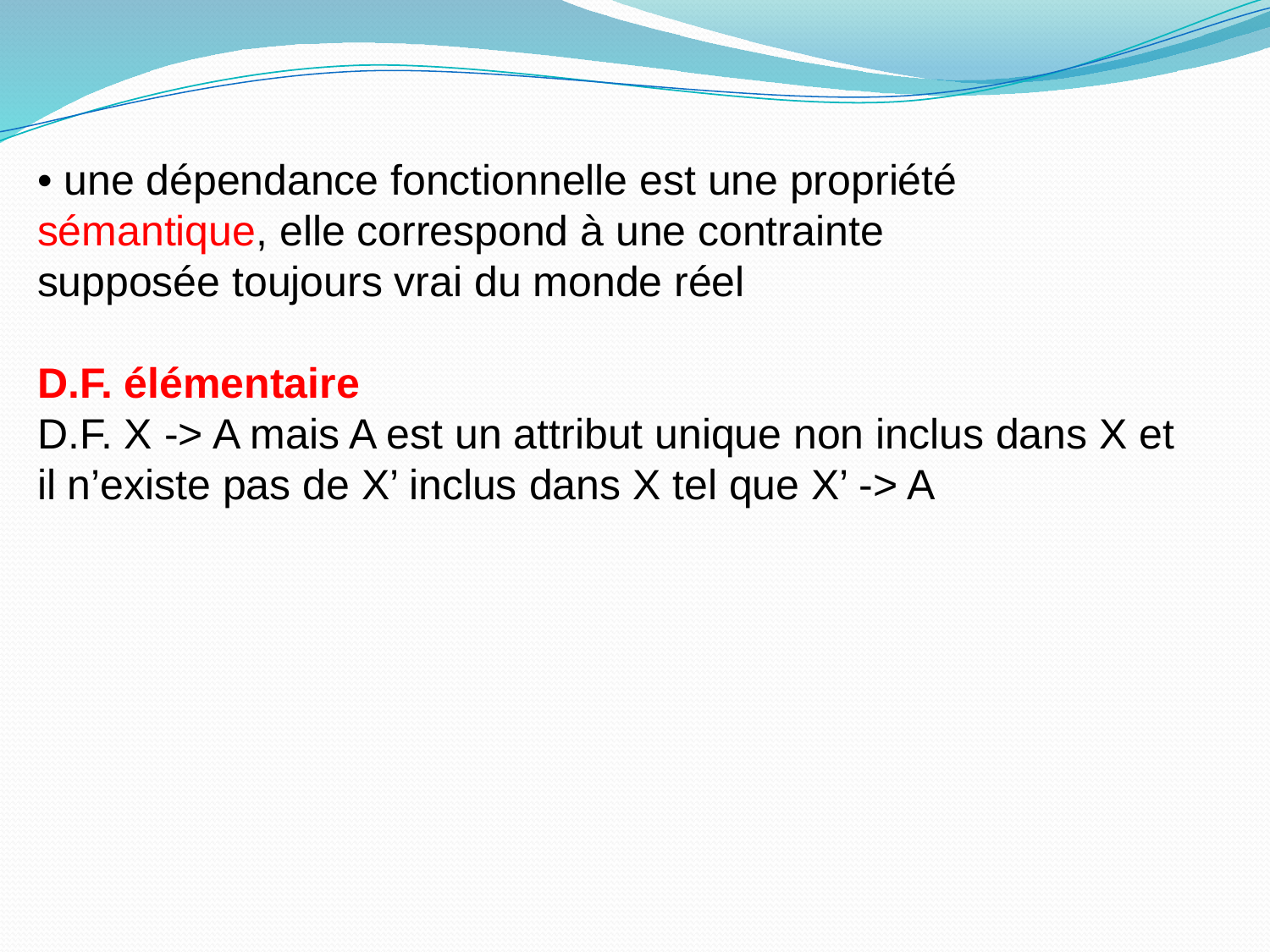

• une dépendance fonctionnelle est une propriété
sémantique, elle correspond à une contrainte
supposée toujours vrai du monde réel

D.F. élémentaire
D.F. X -> A mais A est un attribut unique non inclus dans X et il n’existe pas de X’ inclus dans X tel que X’ -> A